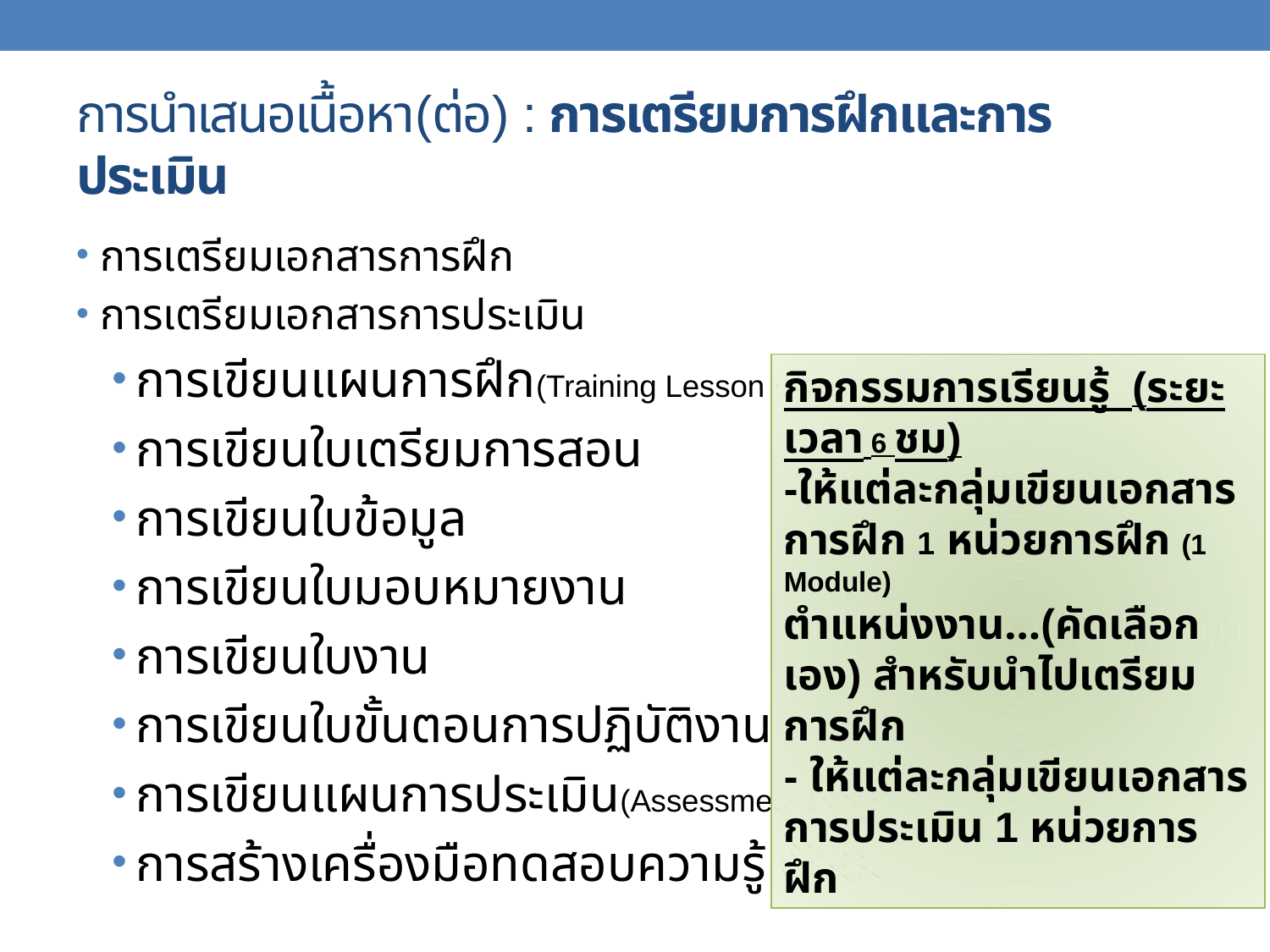

# การนำเสนอเนื้อหา(ต่อ) : การเตรียมการฝึกและการประเมิน
การเตรียมเอกสารการฝึก
การเตรียมเอกสารการประเมิน
การเขียนแผนการฝึก(Training Lesson Plan)
การเขียนใบเตรียมการสอน
การเขียนใบข้อมูล
การเขียนใบมอบหมายงาน
การเขียนใบงาน
การเขียนใบขั้นตอนการปฏิบัติงาน
การเขียนแผนการประเมิน(Assessment Plan)
การสร้างเครื่องมือทดสอบความรู้ ทักษะ

กิจกรรมการเรียนรู้  (ระยะเวลา 6 ชม)
-ให้แต่ละกลุ่มเขียนเอกสารการฝึก 1 หน่วยการฝึก (1 Module)
ตำแหน่งงาน…(คัดเลือกเอง) สำหรับนำไปเตรียมการฝึก
- ให้แต่ละกลุ่มเขียนเอกสารการประเมิน 1 หน่วยการฝึก